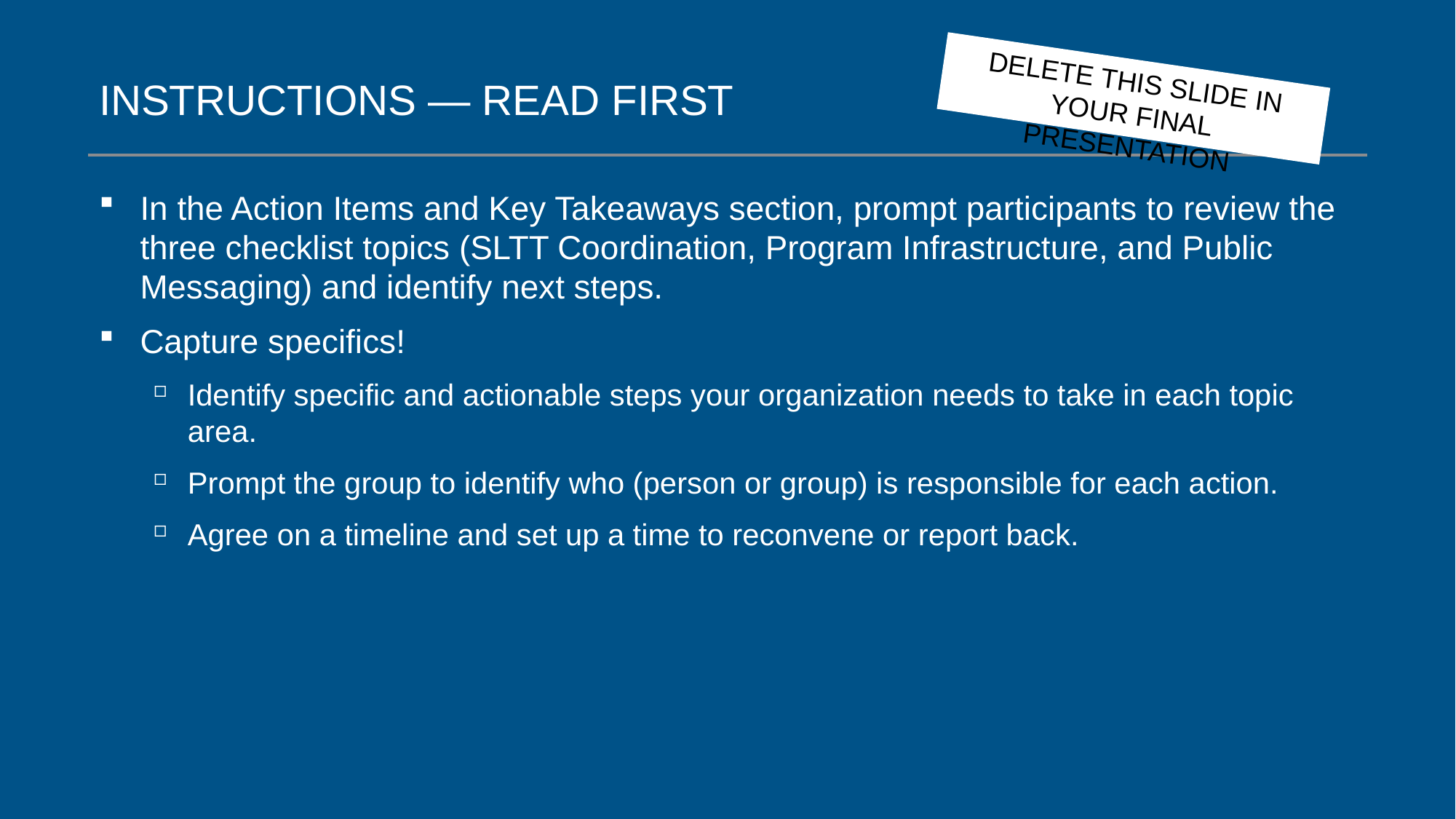

# INSTRUCTIONS — READ FIRST
DELETE THIS SLIDE IN YOUR FINAL PRESENTATION
In the Action Items and Key Takeaways section, prompt participants to review the three checklist topics (SLTT Coordination, Program Infrastructure, and Public Messaging) and identify next steps.
Capture specifics!
Identify specific and actionable steps your organization needs to take in each topic area.
Prompt the group to identify who (person or group) is responsible for each action.
Agree on a timeline and set up a time to reconvene or report back.